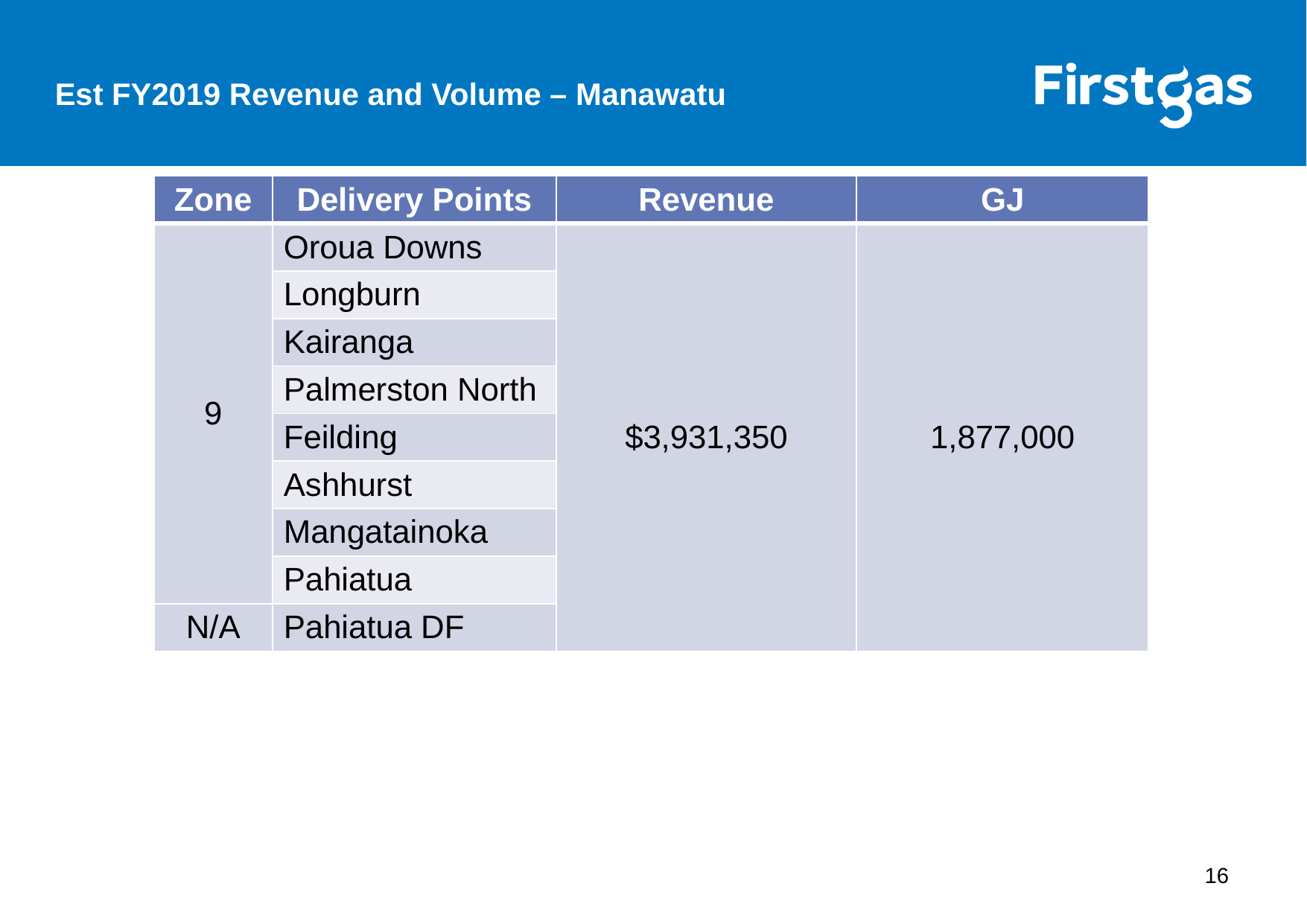

Est FY2019 Revenue and Volume – Manawatu
| Zone | Delivery Points | Revenue | GJ |
| --- | --- | --- | --- |
| 9 | Oroua Downs | $3,931,350 | 1,877,000 |
|  | Longburn |  |  |
|  | Kairanga |  |  |
|  | Palmerston North |  |  |
|  | Feilding |  |  |
|  | Ashhurst |  |  |
|  | Mangatainoka |  |  |
|  | Pahiatua |  |  |
| N/A | Pahiatua DF |  |  |
16